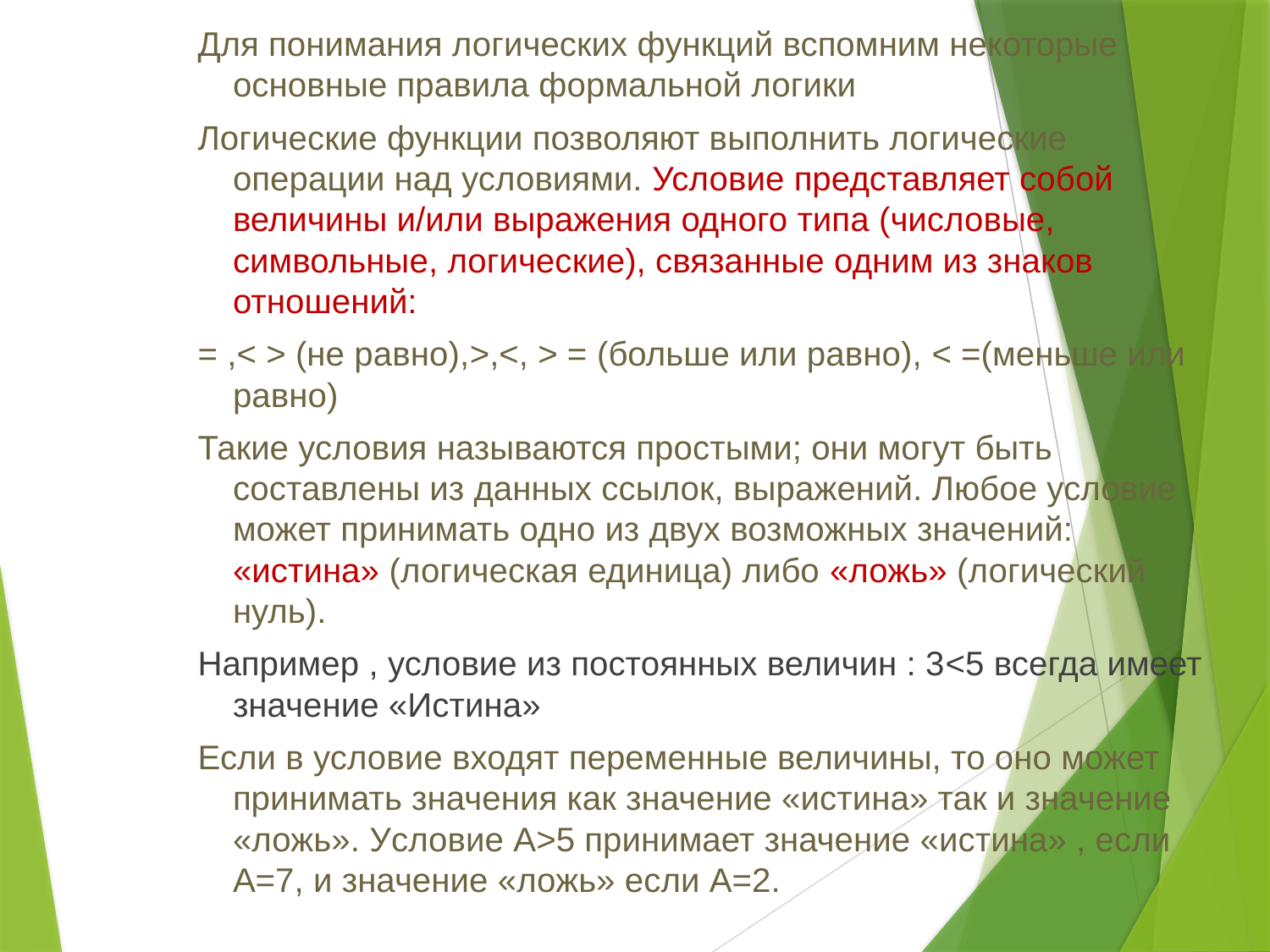

Для понимания логических функций вспомним некоторые основные правила формальной логики
Логические функции позволяют выполнить логические операции над условиями. Условие представляет собой величины и/или выражения одного типа (числовые, символьные, логические), связанные одним из знаков отношений:
= ,< > (не равно),>,<, > = (больше или равно), < =(меньше или равно)
Такие условия называются простыми; они могут быть составлены из данных ссылок, выражений. Любое условие может принимать одно из двух возможных значений: «истина» (логическая единица) либо «ложь» (логический нуль).
Например , условие из постоянных величин : 3<5 всегда имеет значение «Истина»
Если в условие входят переменные величины, то оно может принимать значения как значение «истина» так и значение «ложь». Уcловие А>5 принимает значение «истина» , если А=7, и значение «ложь» если А=2.